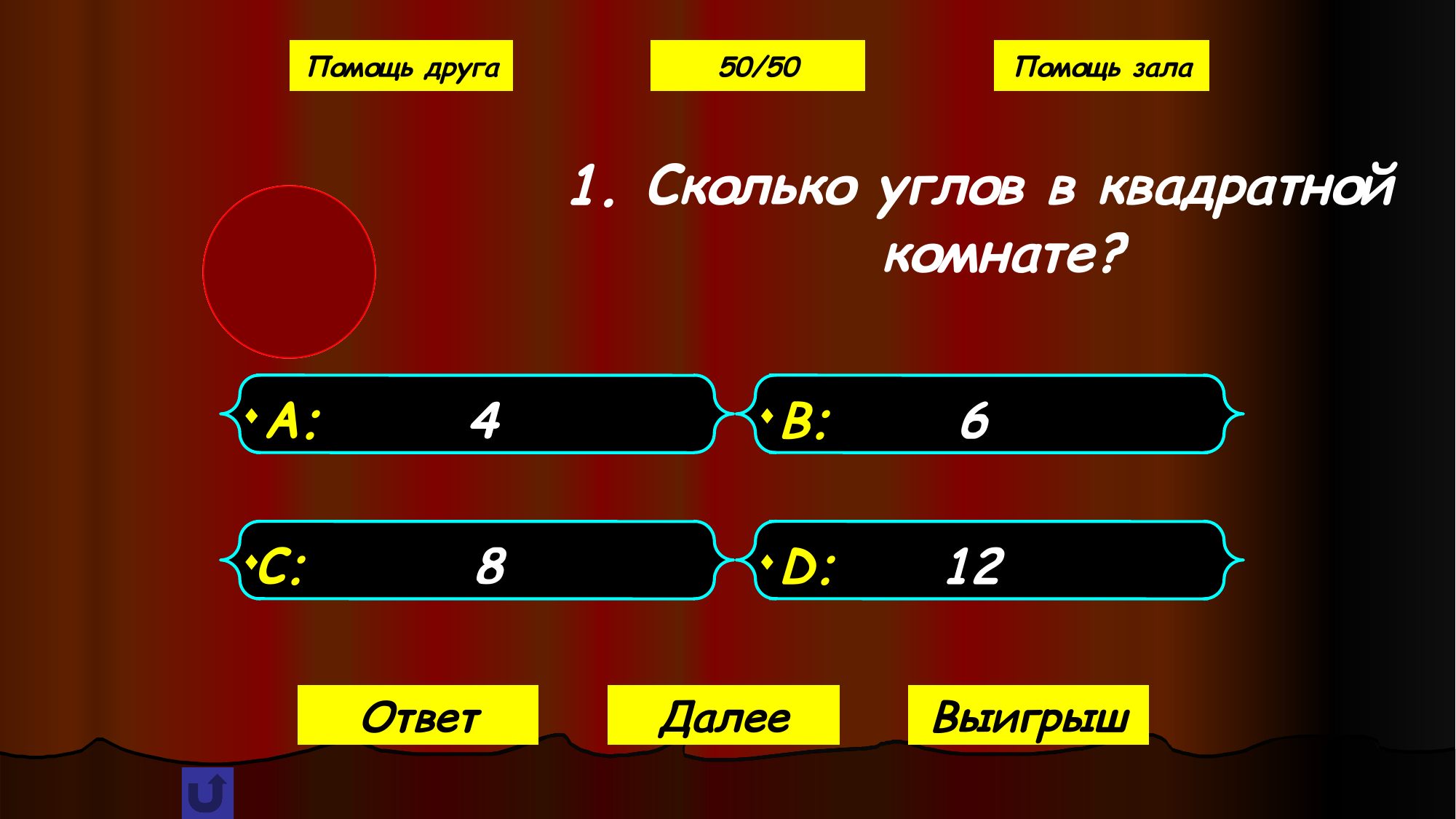

Помощь друга
50/50
Помощь зала
 1. Сколько углов в квадратной комнате?

А:       4
В:      6

С:          8
D:     12

Ответ
Далее
Выигрыш